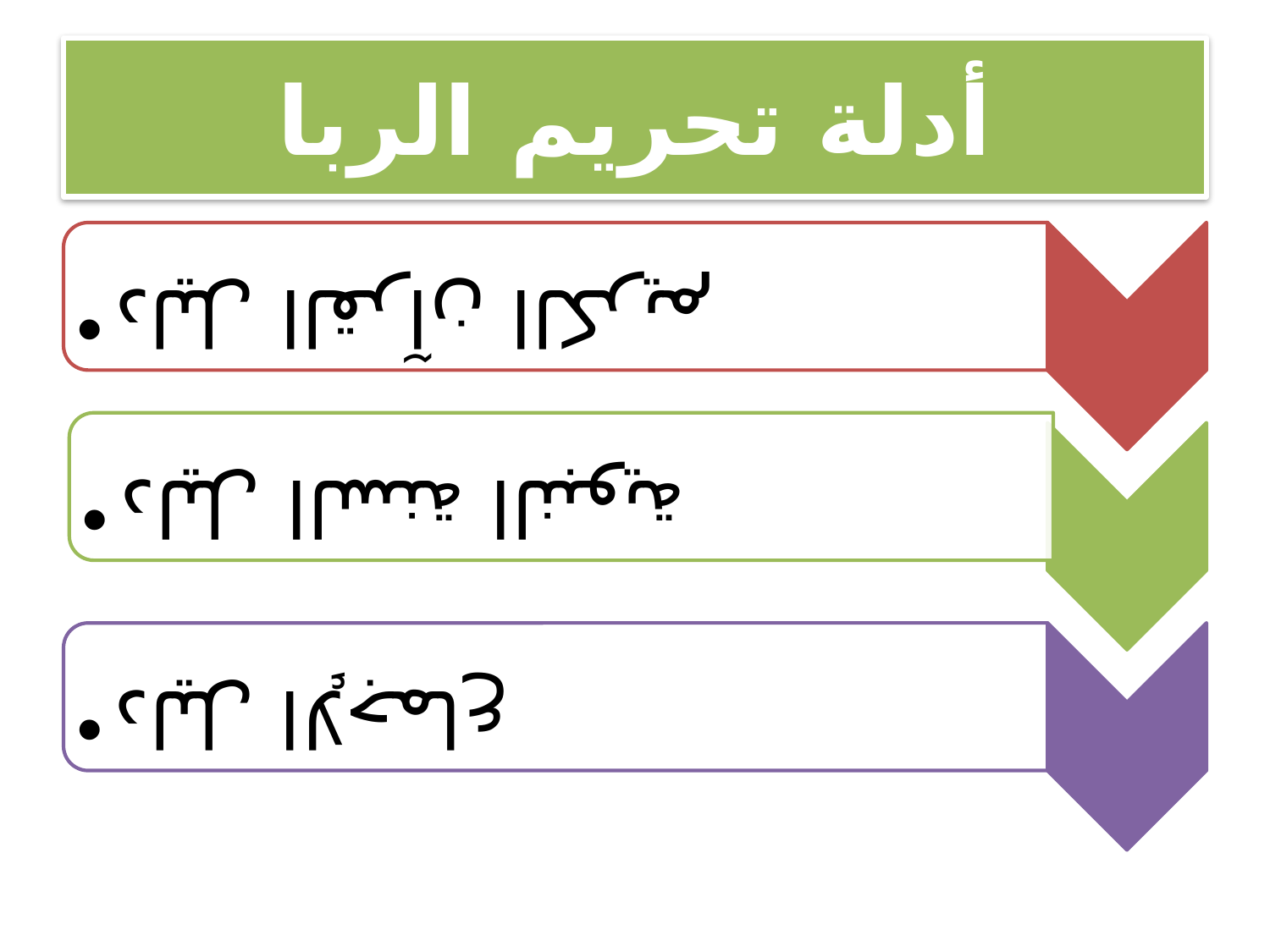

# أدلة تحريم الربا

دليل القرآن الكريم

دليل السنة النبوية

دليل الإجماع